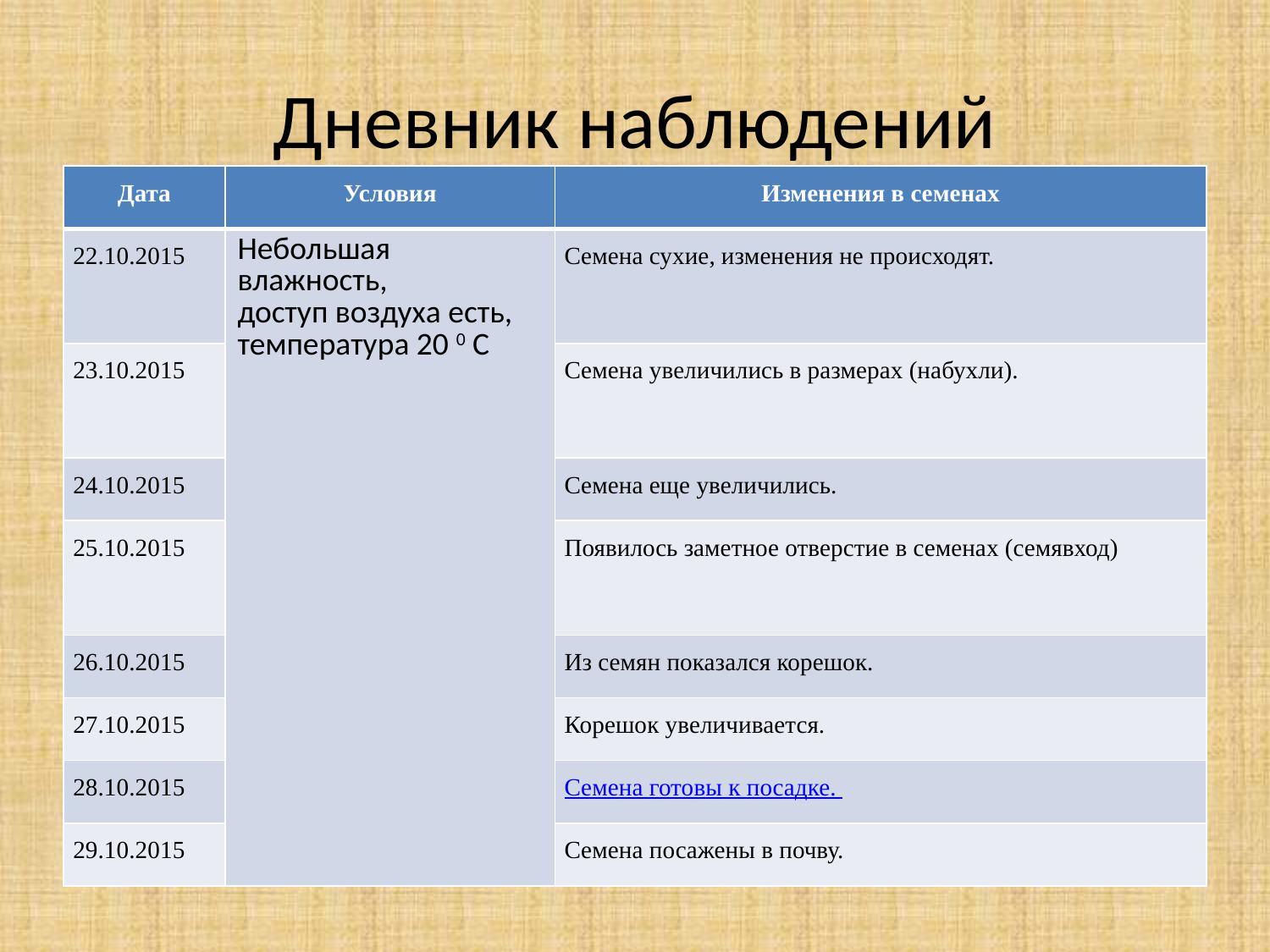

# Дневник наблюдений
| Дата | Условия | Изменения в семенах |
| --- | --- | --- |
| 22.10.2015 | Небольшая влажность, доступ воздуха есть, температура 20 0 С | Семена сухие, изменения не происходят. |
| 23.10.2015 |  | Семена увеличились в размерах (набухли). |
| 24.10.2015 |  | Семена еще увеличились. |
| 25.10.2015 |  | Появилось заметное отверстие в семенах (семявход) |
| 26.10.2015 |  | Из семян показался корешок. |
| 27.10.2015 |  | Корешок увеличивается. |
| 28.10.2015 |  | Семена готовы к посадке. |
| 29.10.2015 |  | Семена посажены в почву. |